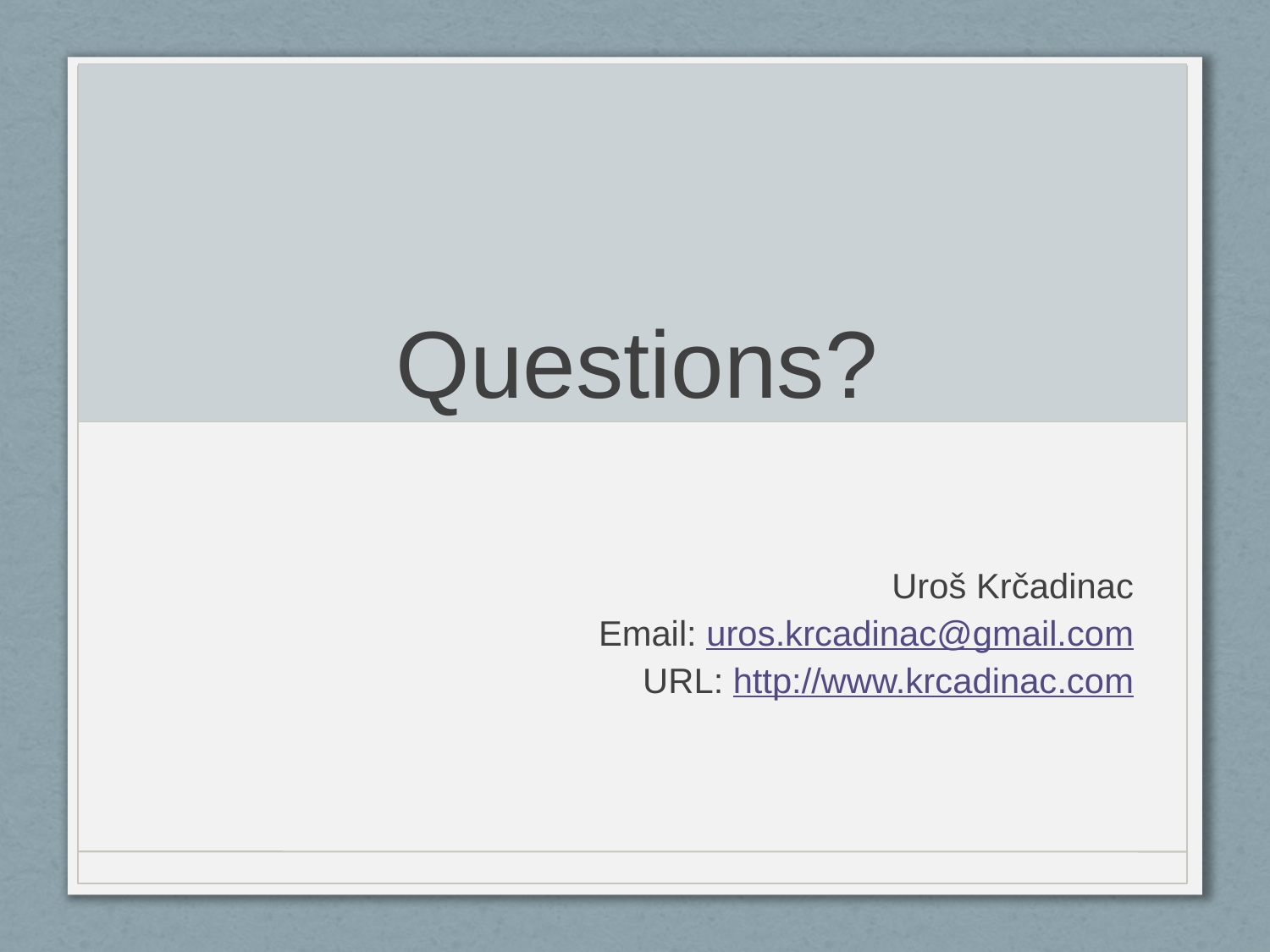

# Questions?
Uroš Krčadinac
Email: uros.krcadinac@gmail.com
URL: http://www.krcadinac.com